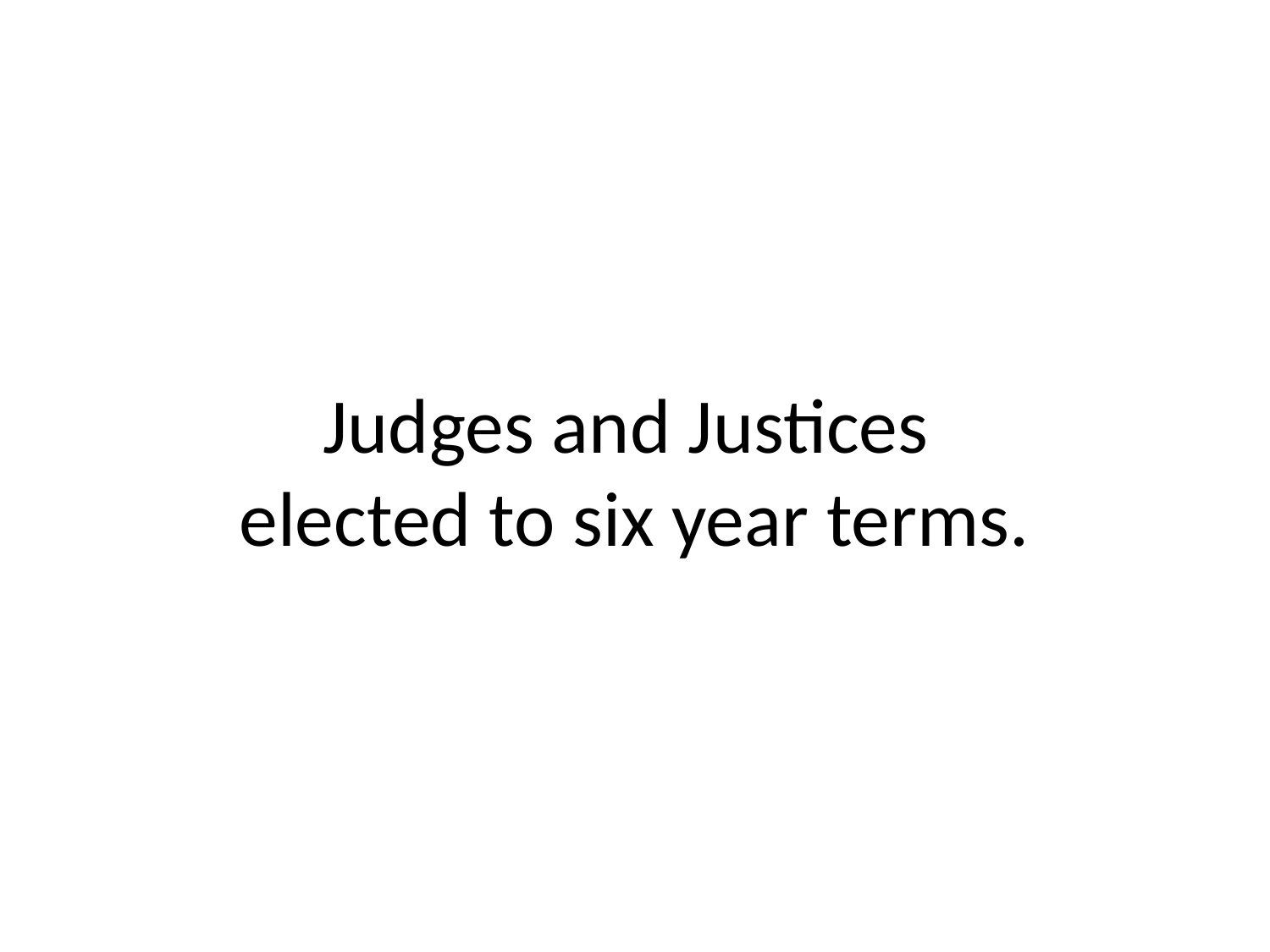

# Judges and Justices elected to six year terms.